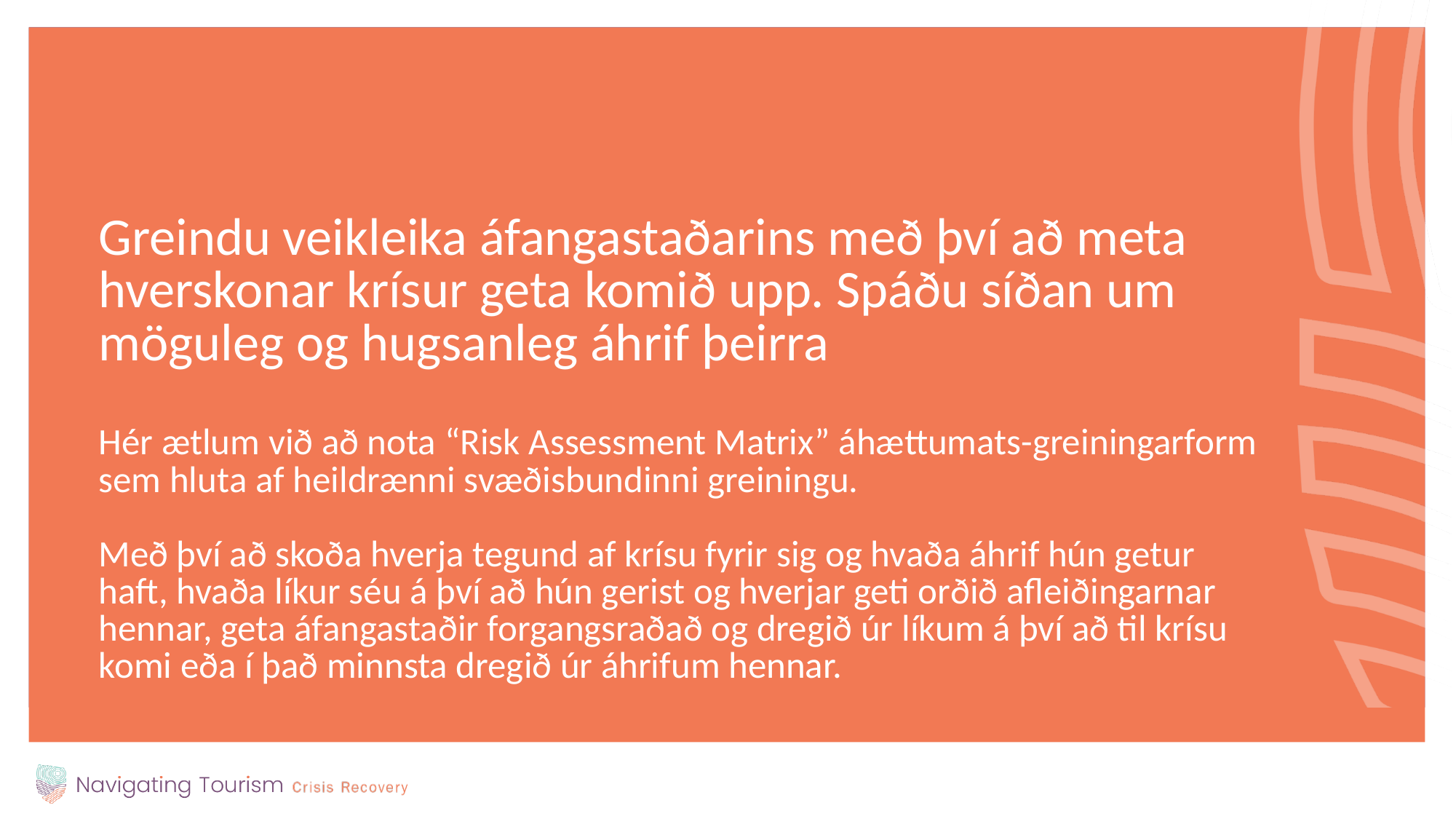

Greindu veikleika áfangastaðarins með því að meta hverskonar krísur geta komið upp. Spáðu síðan um möguleg og hugsanleg áhrif þeirra

Hér ætlum við að nota “Risk Assessment Matrix” áhættumats-greiningarform sem hluta af heildrænni svæðisbundinni greiningu.

Með því að skoða hverja tegund af krísu fyrir sig og hvaða áhrif hún getur haft, hvaða líkur séu á því að hún gerist og hverjar geti orðið afleiðingarnar hennar, geta áfangastaðir forgangsraðað og dregið úr líkum á því að til krísu komi eða í það minnsta dregið úr áhrifum hennar.